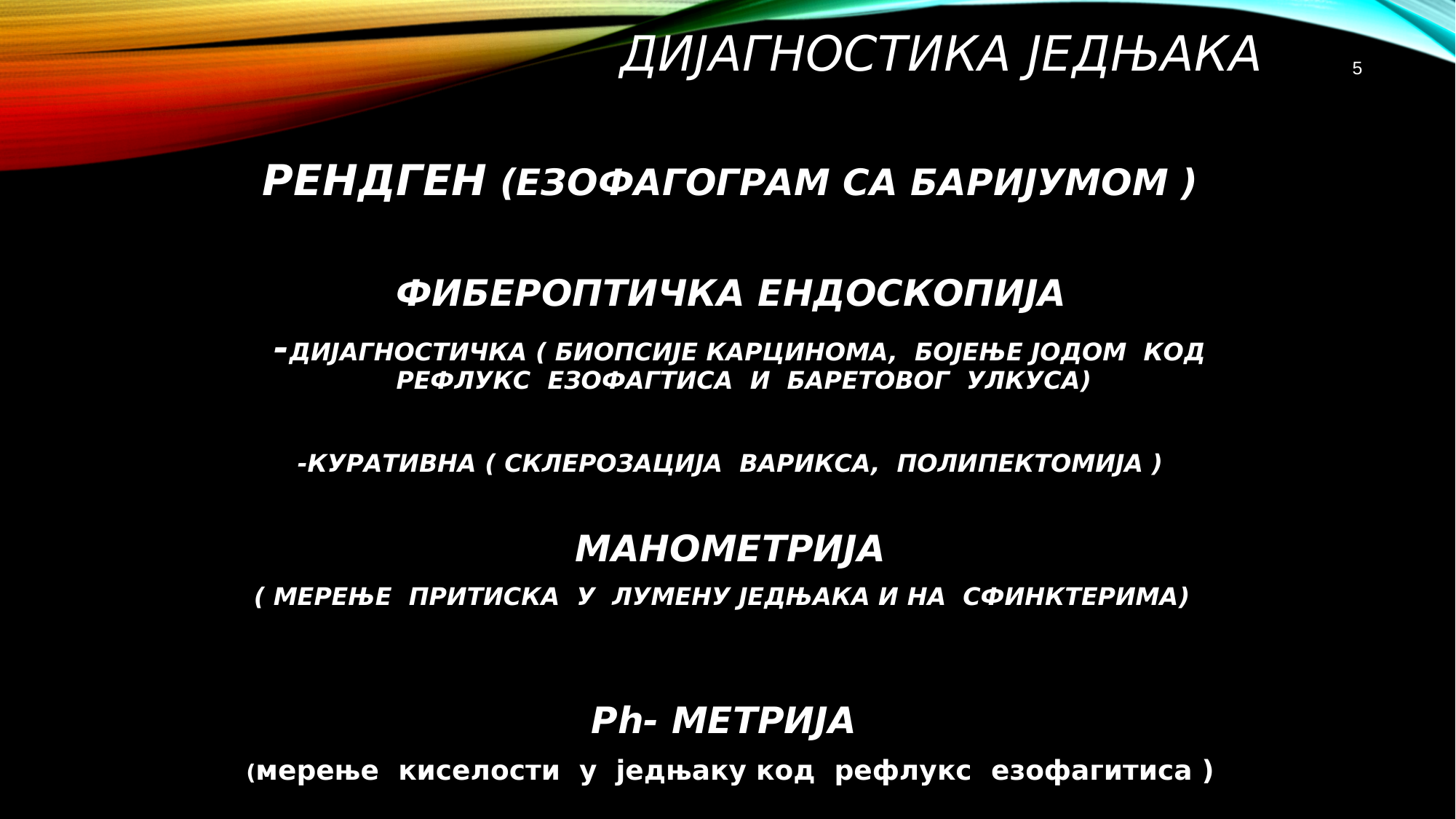

# ДИЈАГНОСТИКА ЈЕДЊАКА
 5
РЕНДГЕН (ЕЗОФАГОГРАМ СА БАРИЈУМОМ )

	ФИБЕРОПТИЧКА ЕНДОСКОПИЈА
	-ДИЈАГНОСТИЧКА ( БИОПСИЈЕ КАРЦИНОМА,  БОЈЕЊЕ ЈОДОМ  КОД  РЕФЛУКС  ЕЗОФАГТИСА  И  БАРЕТОВОГ  УЛКУСА)

-КУРАТИВНА ( СКЛЕРОЗАЦИЈА  ВАРИКСА,  ПОЛИПЕКТОМИЈА )

 МАНОМЕТРИЈА
( МЕРЕЊЕ  ПРИТИСКА  У  ЛУМЕНУ ЈЕДЊАКА И НА  СФИНКТЕРИМА)

 Ph- МЕТРИЈА
(мерење  киселости  у  једњаку код  рефлукс  езофагитиса )